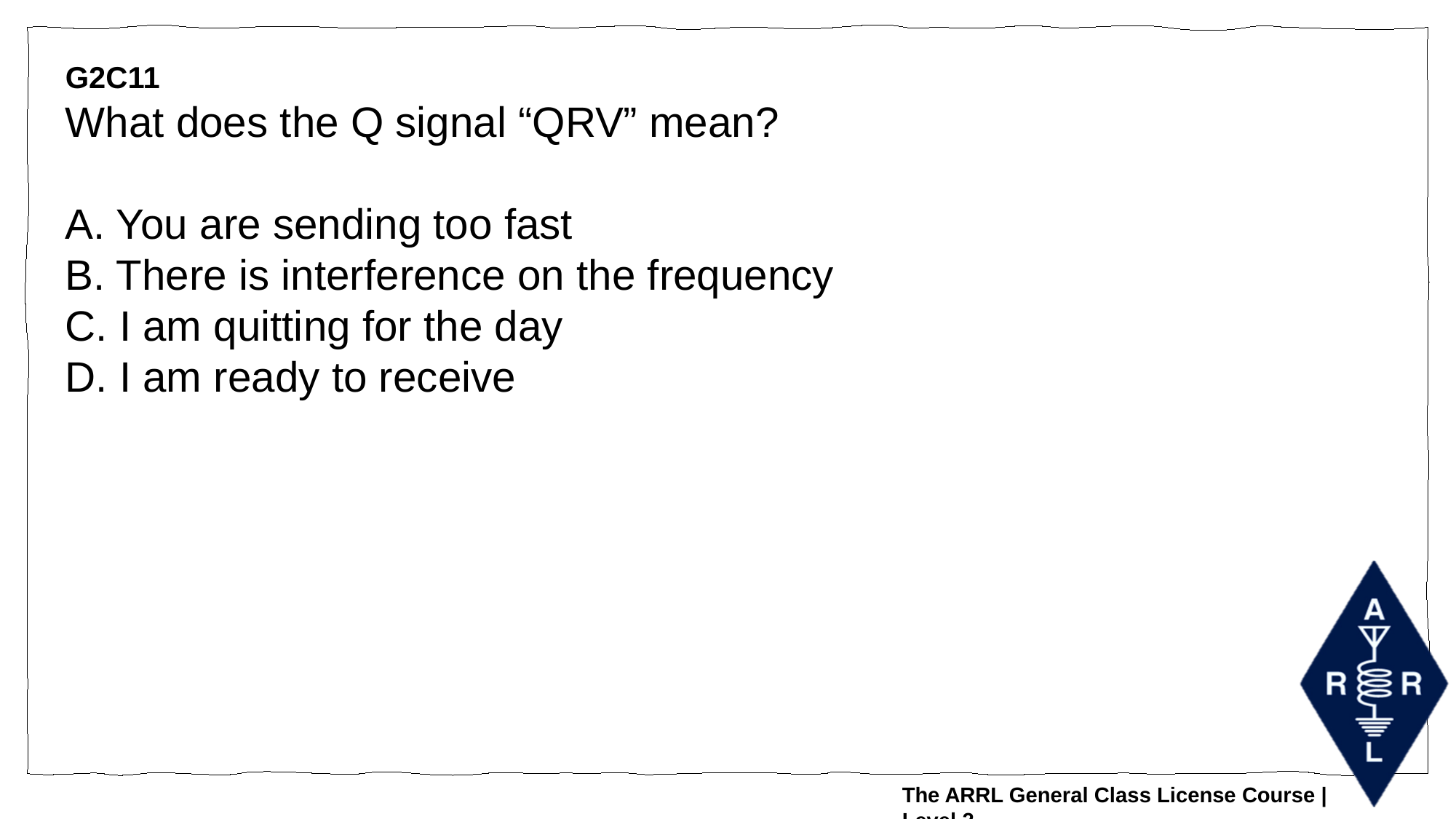

G2C11
What does the Q signal “QRV” mean?

A. You are sending too fast
B. There is interference on the frequency
C. I am quitting for the day
D. I am ready to receive